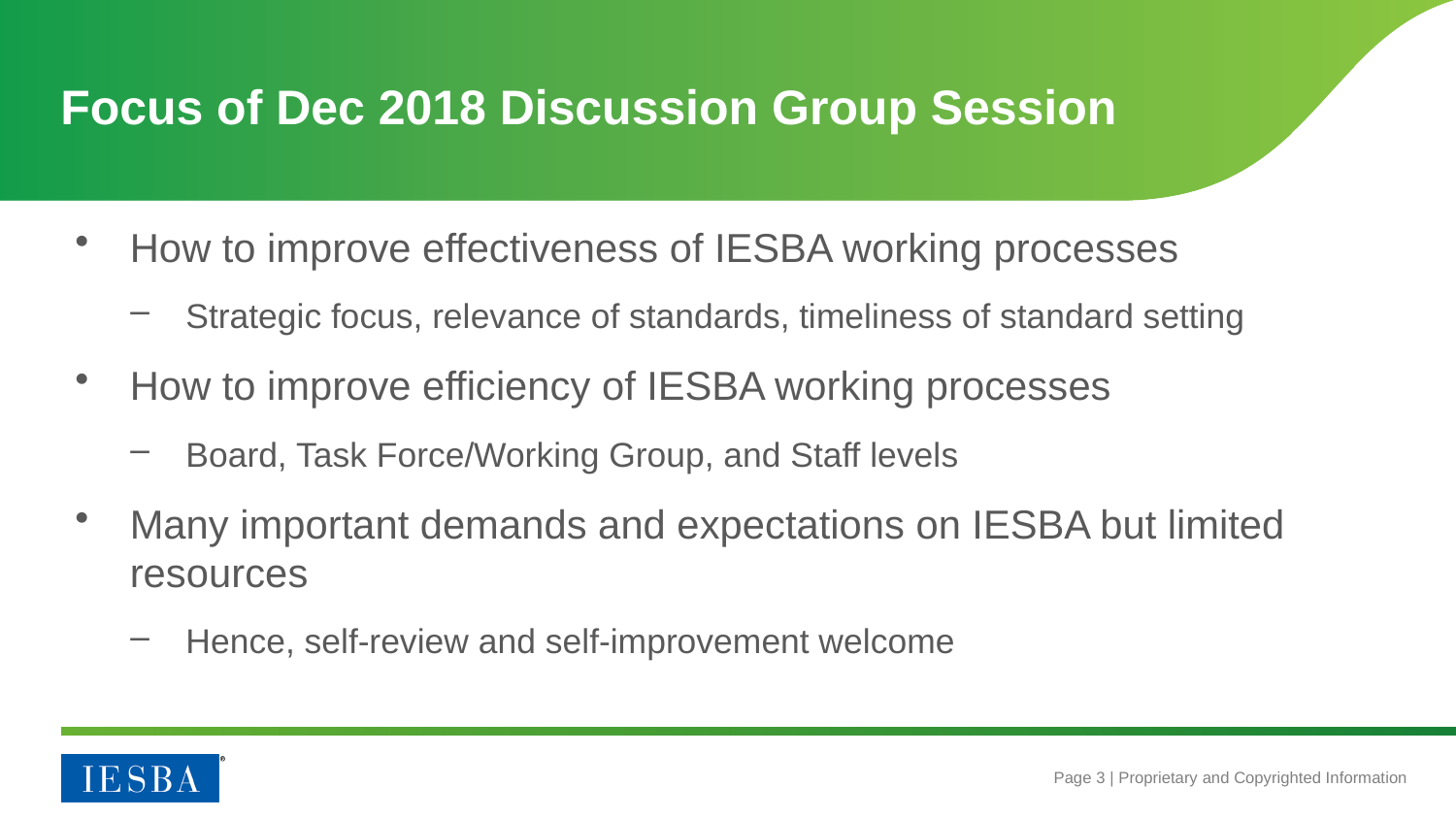

# Focus of Dec 2018 Discussion Group Session
How to improve effectiveness of IESBA working processes
Strategic focus, relevance of standards, timeliness of standard setting
How to improve efficiency of IESBA working processes
Board, Task Force/Working Group, and Staff levels
Many important demands and expectations on IESBA but limited resources
Hence, self-review and self-improvement welcome